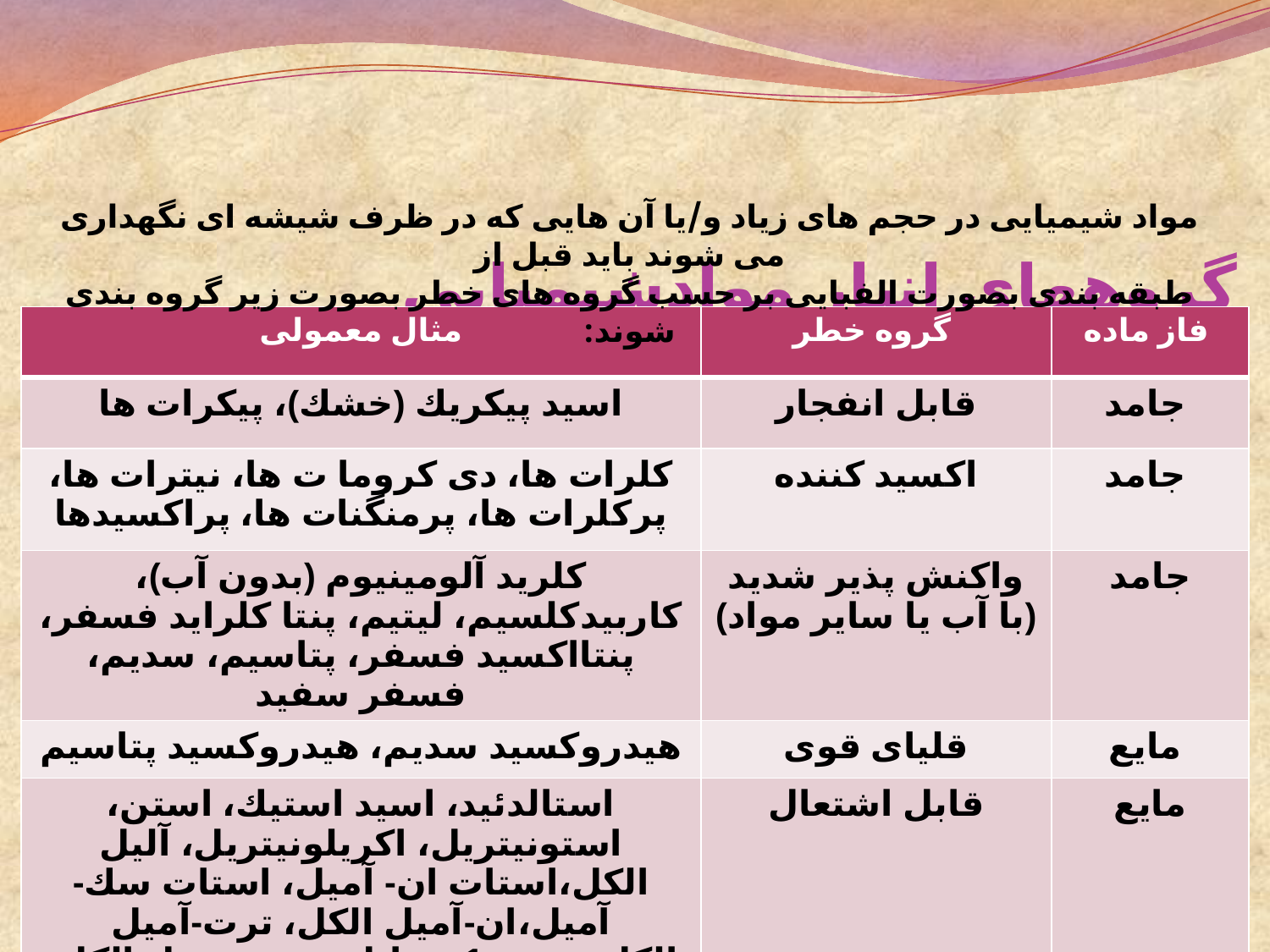

# گروههای انبار موادشیمیایی
مواد شیمیایی در حجم های زیاد و/یا آن هایی كه در ظرف شیشه ای نگهداری می شوند باید قبل از
طبقه بندی بصورت الفبایی بر حسب گروه های خطر بصورت زیر گروه بندی شوند:
| مثال معمولی | گروه خطر | فاز ماده |
| --- | --- | --- |
| اسید پیكريك (خشك)، پیكرات ها | قابل انفجار | جامد |
| كلرات ها، دی كروما ت ها، نیترات ها، پركلرات ها، پرمنگنات ها، پراكسیدها | اكسید كننده | جامد |
| كلريد آلومینیوم (بدون آب)، كاربیدكلسیم، لیتیم، پنتا كلرايد فسفر، پنتااكسید فسفر، پتاسیم، سديم، فسفر سفید | واكنش پذير شديد (با آب يا ساير مواد) | جامد |
| هیدروكسید سديم، هیدروكسید پتاسیم | قلیای قوی | مایع |
| استالدئید، اسید استیك، استن، استونیتريل، اكريلونیتريل، آلیل الكل،استات ان- آمیل، استات سك- آمیل،ان-آمیل الكل، ترت-آمیل الكل،بنزن، 1-بوتانل، ترت-بوتیل الكل، دی سولفید كربن، كلروبنزن | قابل اشتعال | مایع |